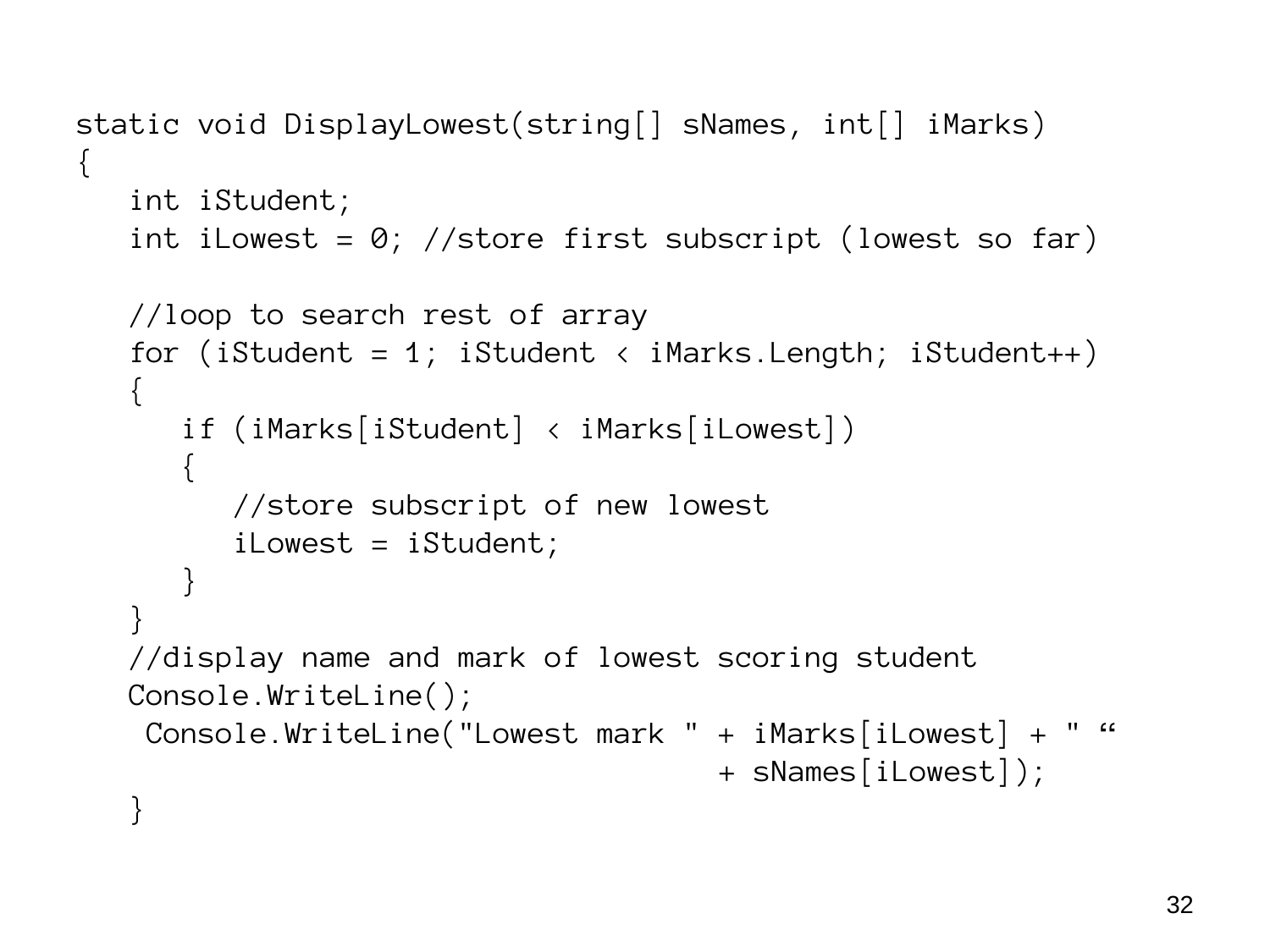

static void DisplayLowest(string[] sNames, int[] iMarks)
{
   int iStudent;
   int iLowest = 0; //store first subscript (lowest so far)

   //loop to search rest of array
   for (iStudent = 1; iStudent < iMarks.Length; iStudent++)
   {
      if (iMarks[iStudent] < iMarks[iLowest])
      {
         //store subscript of new lowest
         iLowest = iStudent;
      }
   }
   //display name and mark of lowest scoring student
   Console.WriteLine();
    Console.WriteLine("Lowest mark " + iMarks[iLowest] + " “
                                     + sNames[iLowest]);
   }
32